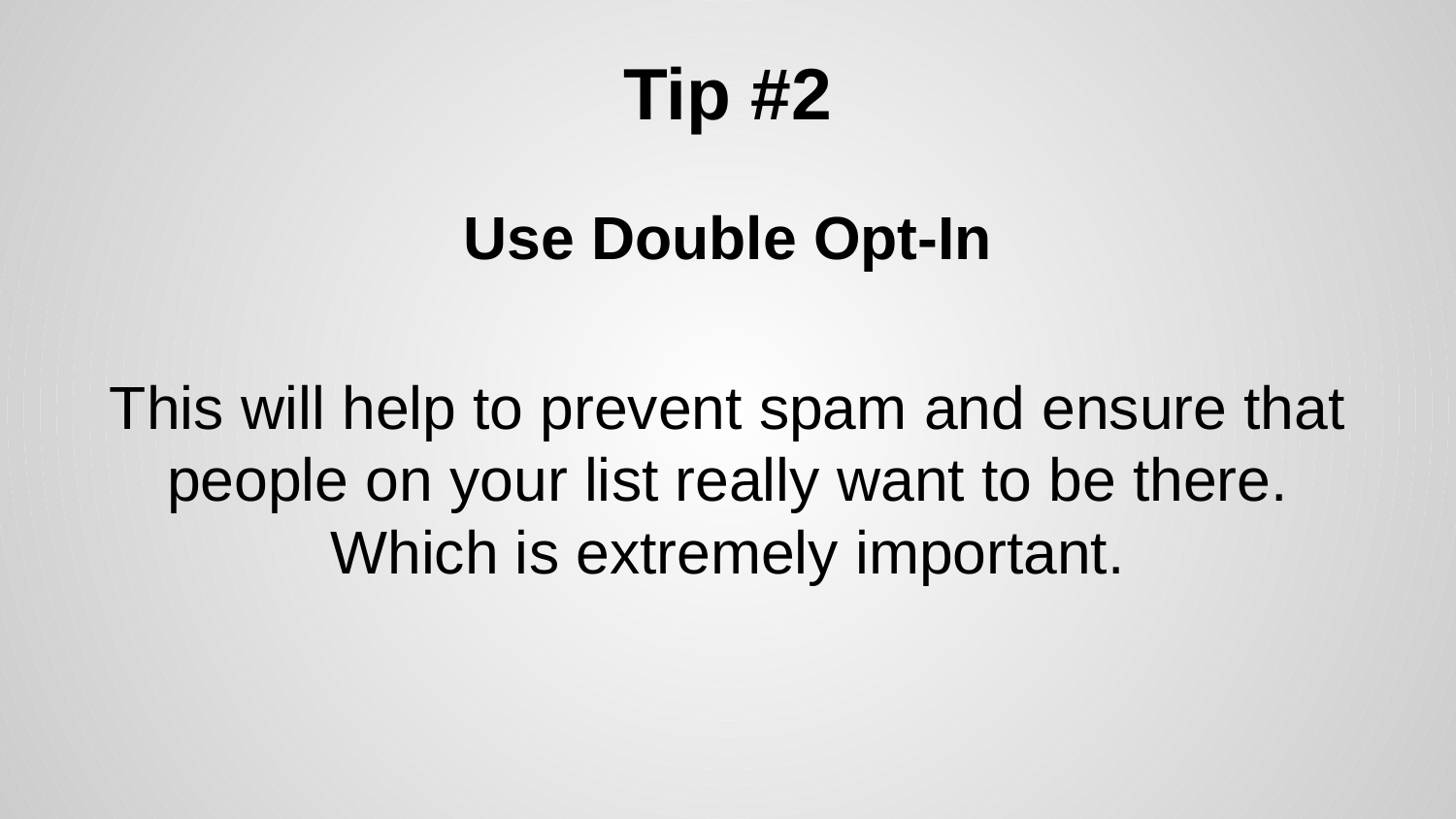

# Tip #2

Use Double Opt-In

This will help to prevent spam and ensure that people on your list really want to be there. Which is extremely important.